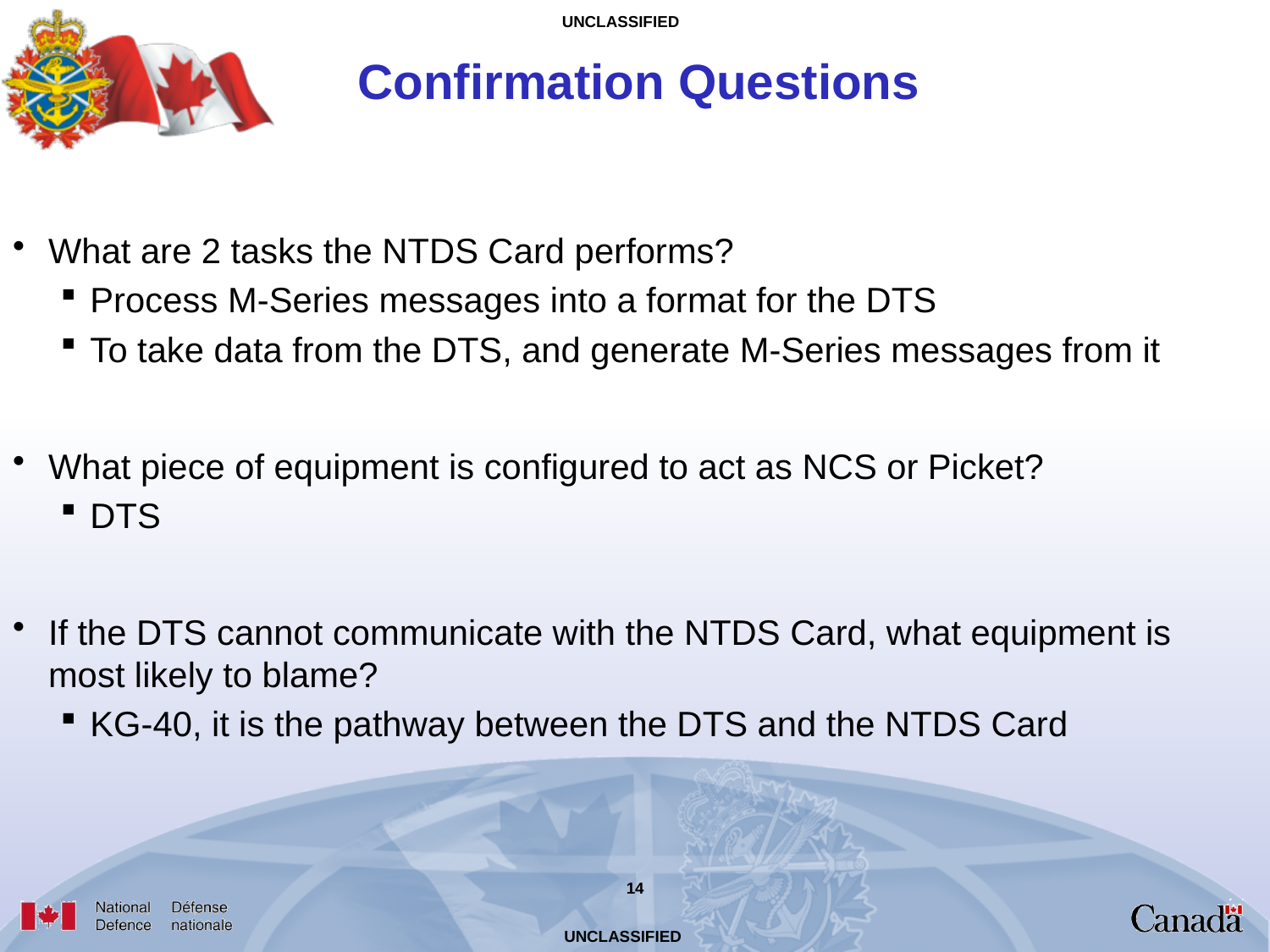

# Confirmation Questions
What are 2 tasks the NTDS Card performs?
Process M-Series messages into a format for the DTS
To take data from the DTS, and generate M-Series messages from it

What piece of equipment is configured to act as NCS or Picket?
DTS

If the DTS cannot communicate with the NTDS Card, what equipment is most likely to blame?
KG-40, it is the pathway between the DTS and the NTDS Card